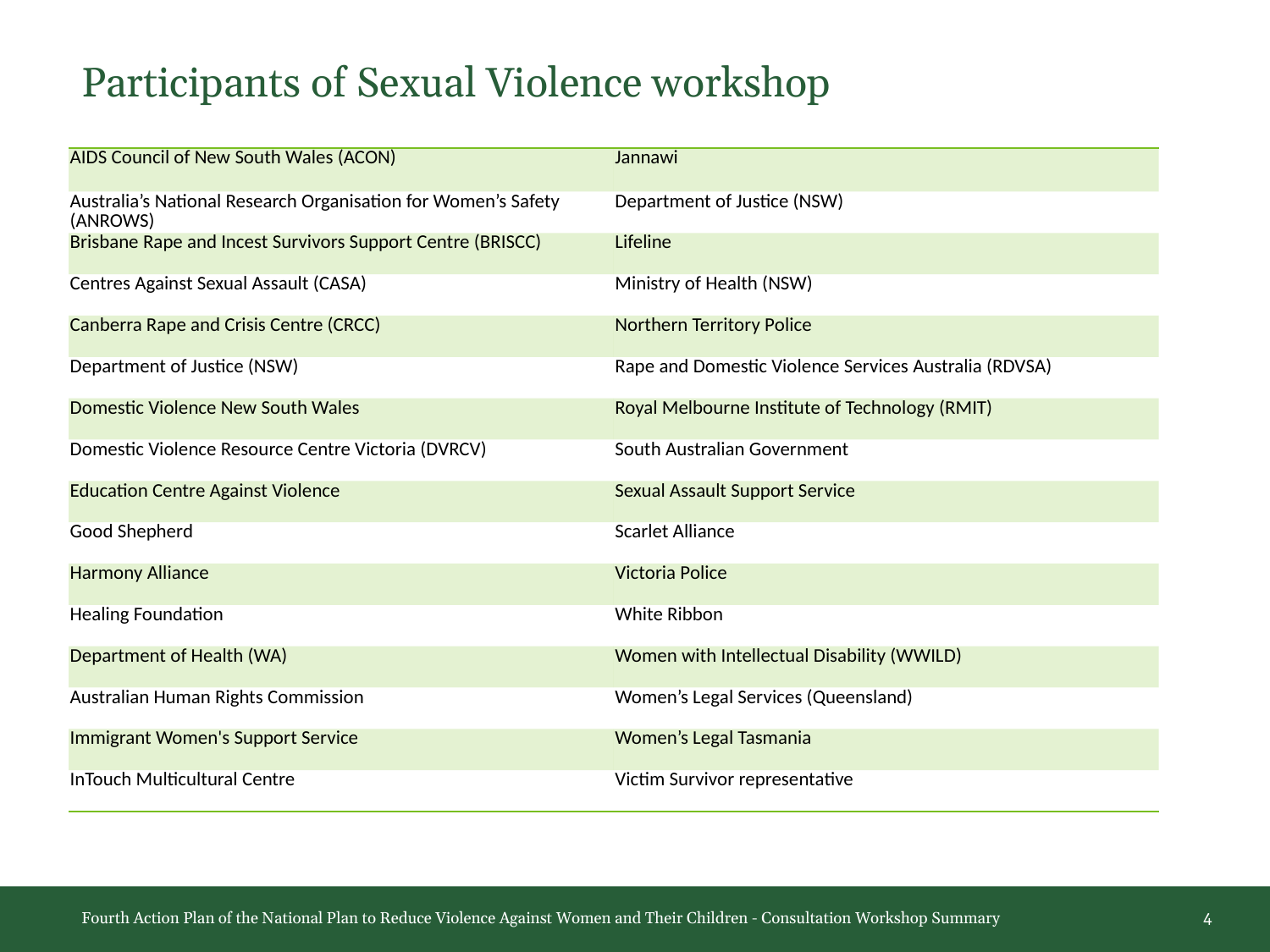

# Participants of Sexual Violence workshop
| AIDS Council of New South Wales (ACON) | Jannawi |
| --- | --- |
| Australia’s National Research Organisation for Women’s Safety (ANROWS) | Department of Justice (NSW) |
| Brisbane Rape and Incest Survivors Support Centre (BRISCC) | Lifeline |
| Centres Against Sexual Assault (CASA) | Ministry of Health (NSW) |
| Canberra Rape and Crisis Centre (CRCC) | Northern Territory Police |
| Department of Justice (NSW) | Rape and Domestic Violence Services Australia (RDVSA) |
| Domestic Violence New South Wales | Royal Melbourne Institute of Technology (RMIT) |
| Domestic Violence Resource Centre Victoria (DVRCV) | South Australian Government |
| Education Centre Against Violence | Sexual Assault Support Service |
| Good Shepherd | Scarlet Alliance |
| Harmony Alliance | Victoria Police |
| Healing Foundation | White Ribbon |
| Department of Health (WA) | Women with Intellectual Disability (WWILD) |
| Australian Human Rights Commission | Women’s Legal Services (Queensland) |
| Immigrant Women's Support Service | Women’s Legal Tasmania |
| InTouch Multicultural Centre | Victim Survivor representative |
Fourth Action Plan of the National Plan to Reduce Violence Against Women and Their Children - Consultation Workshop Summary
4